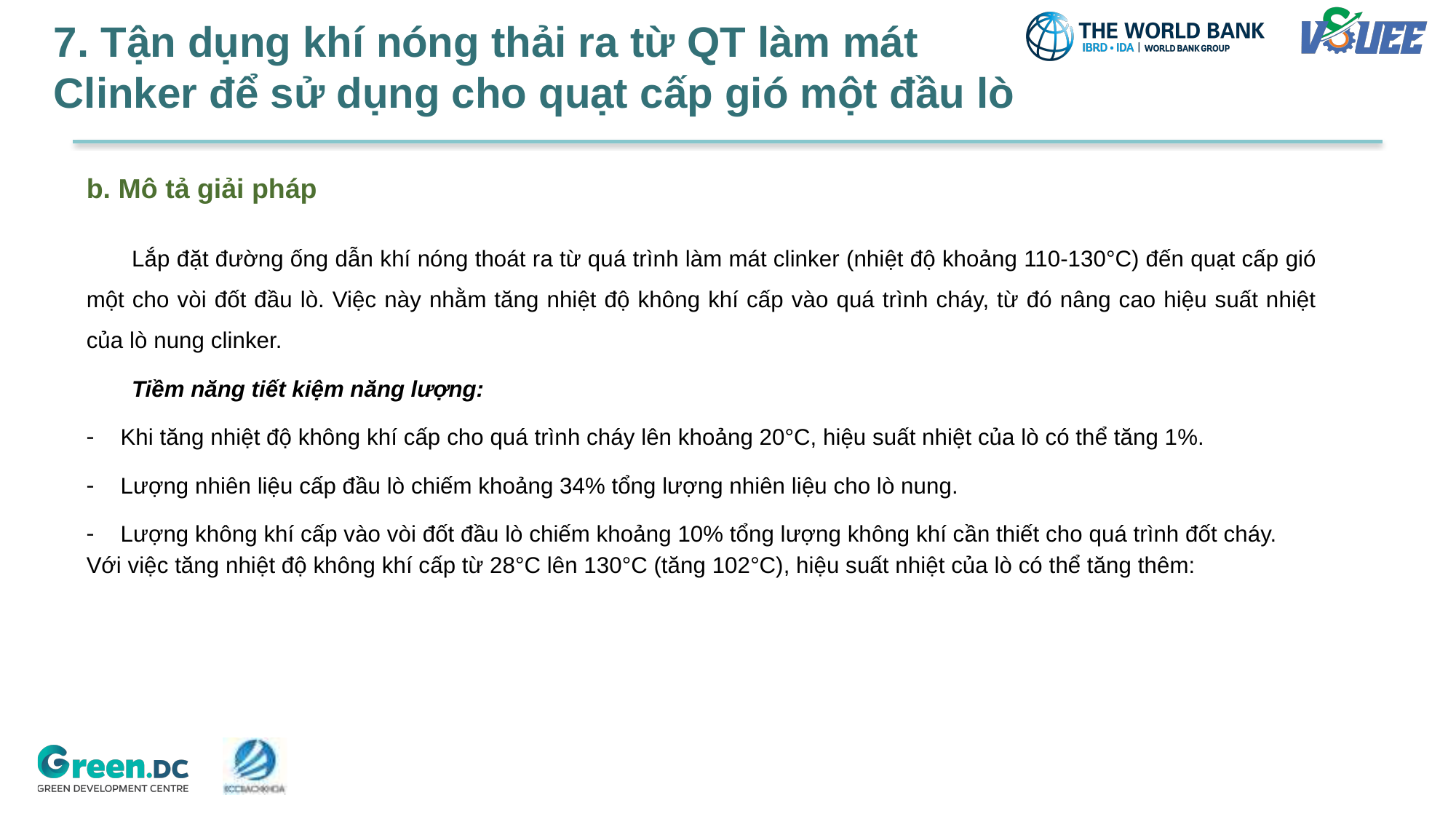

7. Tận dụng khí nóng thải ra từ QT làm mát
Clinker để sử dụng cho quạt cấp gió một đầu lò
b. Mô tả giải pháp
Lắp đặt đường ống dẫn khí nóng thoát ra từ quá trình làm mát clinker (nhiệt độ khoảng 110-130°C) đến quạt cấp gió một cho vòi đốt đầu lò. Việc này nhằm tăng nhiệt độ không khí cấp vào quá trình cháy, từ đó nâng cao hiệu suất nhiệt của lò nung clinker.
Tiềm năng tiết kiệm năng lượng:
Khi tăng nhiệt độ không khí cấp cho quá trình cháy lên khoảng 20°C, hiệu suất nhiệt của lò có thể tăng 1%.
Lượng nhiên liệu cấp đầu lò chiếm khoảng 34% tổng lượng nhiên liệu cho lò nung.
Lượng không khí cấp vào vòi đốt đầu lò chiếm khoảng 10% tổng lượng không khí cần thiết cho quá trình đốt cháy.
Với việc tăng nhiệt độ không khí cấp từ 28°C lên 130°C (tăng 102°C), hiệu suất nhiệt của lò có thể tăng thêm: